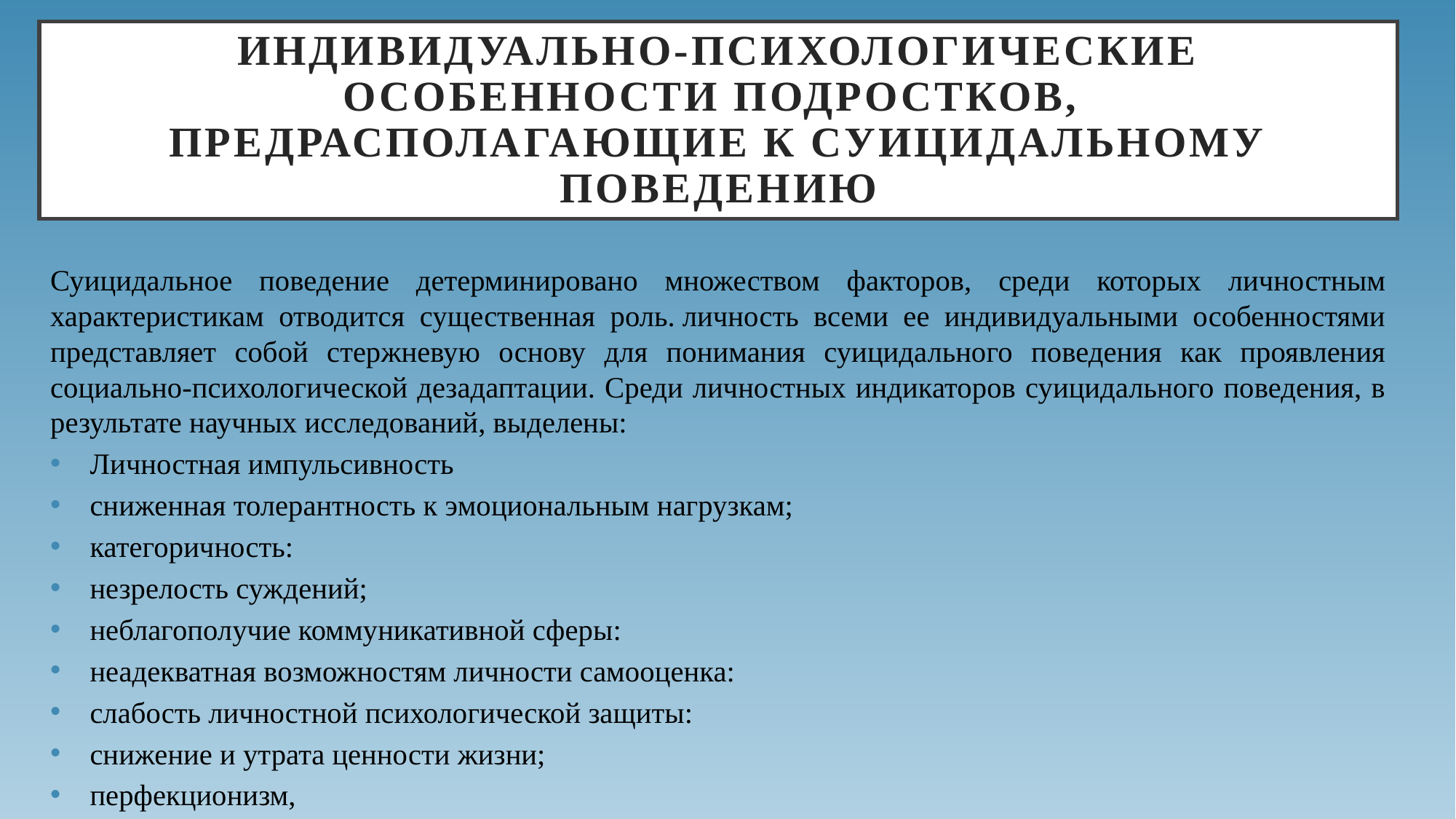

# Индивидуально-психологические особенности подростков, предрасполагающие к суицидальному поведению
Суицидальное поведение детерминировано множеством факторов, среди которых личностным характеристикам отводится существенная роль. личность всеми ee индивидуальными особенностями представляет собой стержневую основу для понимания суицидального поведения как проявления социально-психологической дезадаптации. Среди личностных индикаторов суицидального поведения, в результате научных исследований, выделены:
Личностная импульсивность
сниженная толерантность к эмоциональным нагрузкам;
категоричность:
незрелость суждений;
неблагополучие коммуникативной сферы:
неадекватная возможностям личности самооценка:
слабость личностной психологической защиты:
снижение и утрата ценности жизни;
перфекционизм,